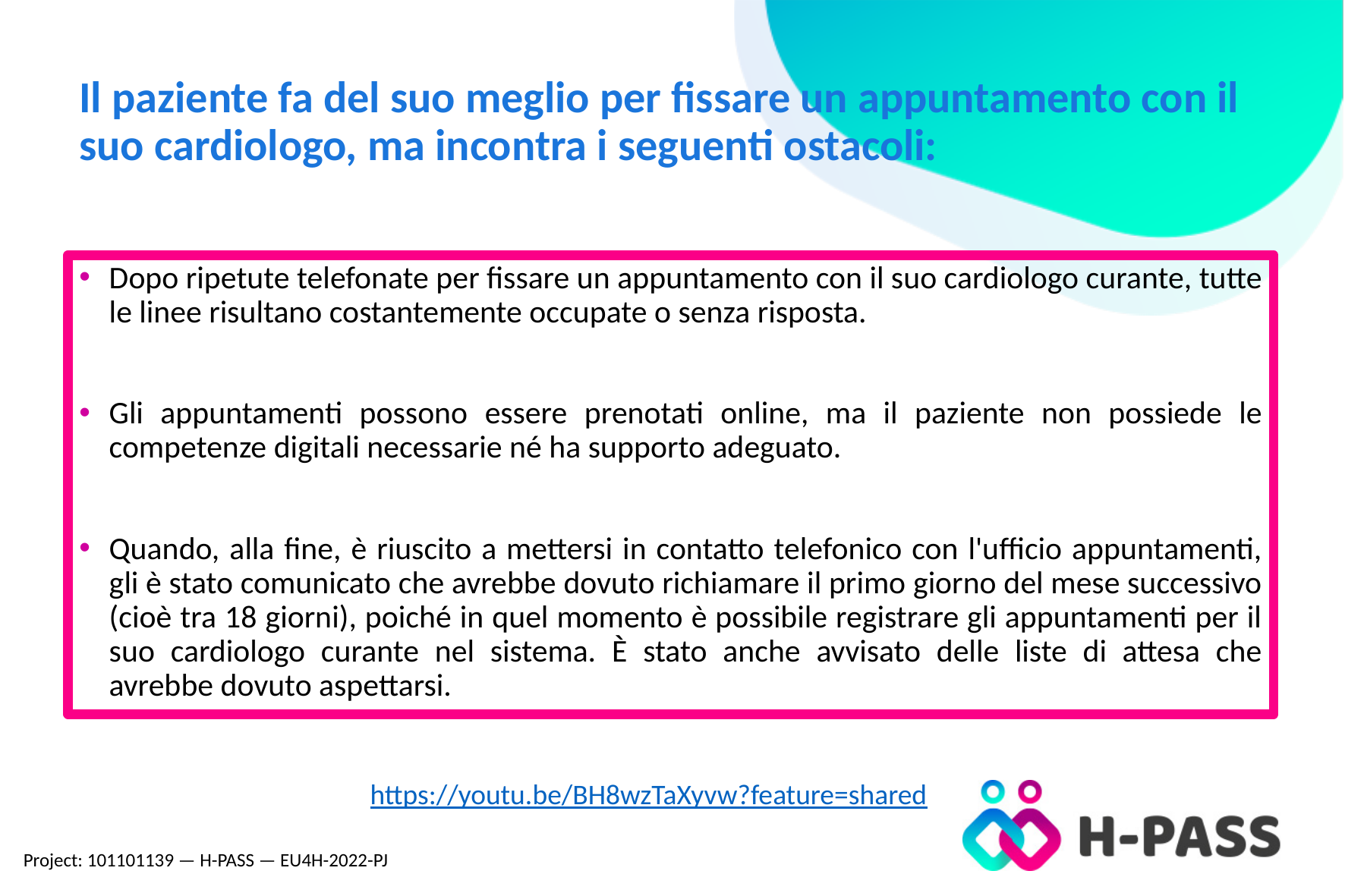

# Il paziente fa del suo meglio per fissare un appuntamento con il suo cardiologo, ma incontra i seguenti ostacoli:
Dopo ripetute telefonate per fissare un appuntamento con il suo cardiologo curante, tutte le linee risultano costantemente occupate o senza risposta.

Gli appuntamenti possono essere prenotati online, ma il paziente non possiede le competenze digitali necessarie né ha supporto adeguato.

Quando, alla fine, è riuscito a mettersi in contatto telefonico con l'ufficio appuntamenti, gli è stato comunicato che avrebbe dovuto richiamare il primo giorno del mese successivo (cioè tra 18 giorni), poiché in quel momento è possibile registrare gli appuntamenti per il suo cardiologo curante nel sistema. È stato anche avvisato delle liste di attesa che avrebbe dovuto aspettarsi.

https://youtu.be/BH8wzTaXyvw?feature=shared
Project: 101101139 — H-PASS — EU4H-2022-PJ